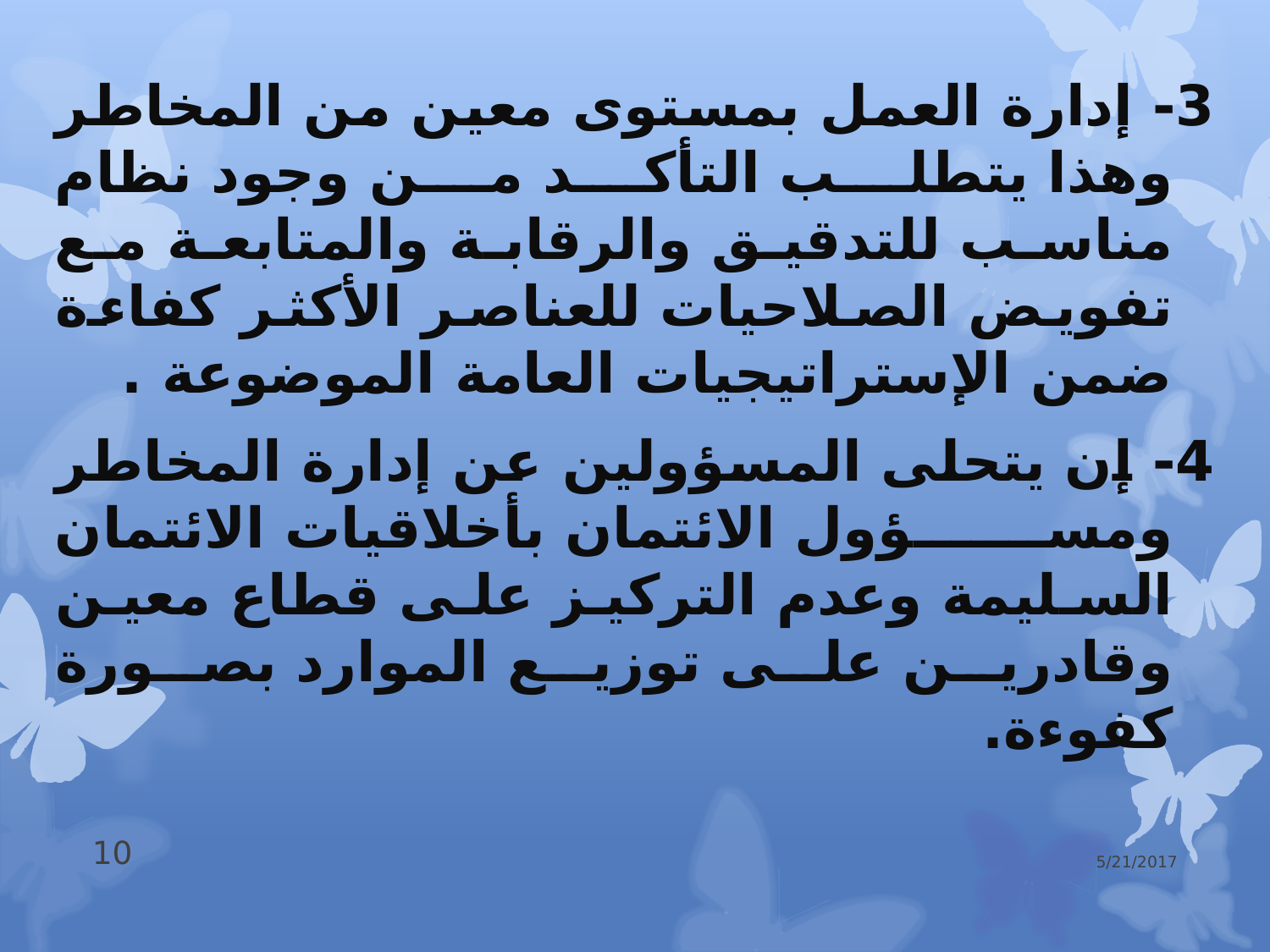

3- إدارة العمل بمستوى معين من المخاطر وهذا يتطلب التأكد من وجود نظام مناسب للتدقيق والرقابة والمتابعة مع تفويض الصلاحيات للعناصر الأكثر كفاءة ضمن الإستراتيجيات العامة الموضوعة .
4- إن يتحلى المسؤولين عن إدارة المخاطر ومسؤول الائتمان بأخلاقيات الائتمان السليمة وعدم التركيز على قطاع معين وقادرين على توزيع الموارد بصورة كفوءة.

10
5/21/2017